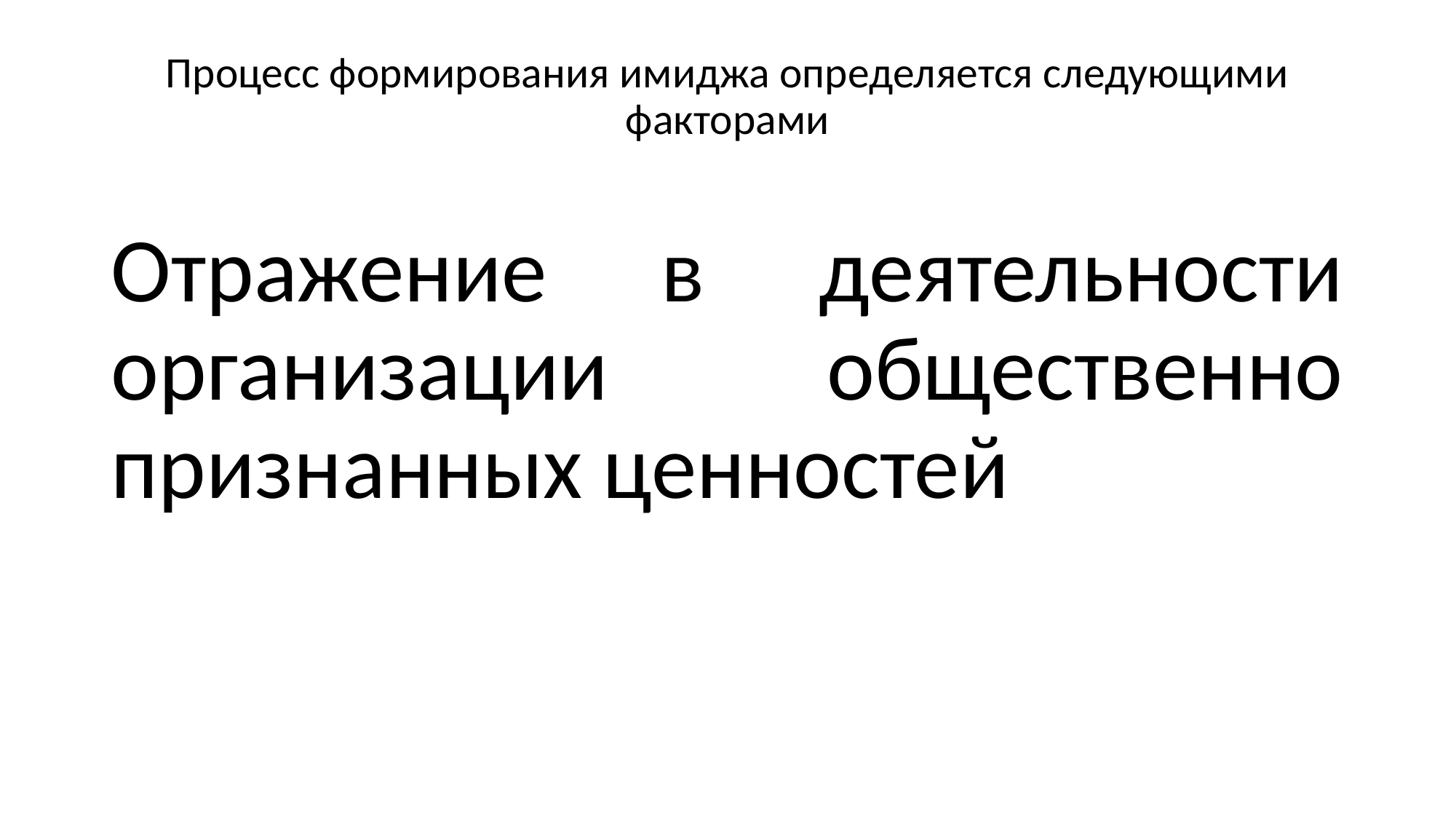

# Процесс формирования имиджа определяется следующими факторами
Отражение в деятельности организации общественно признанных ценностей